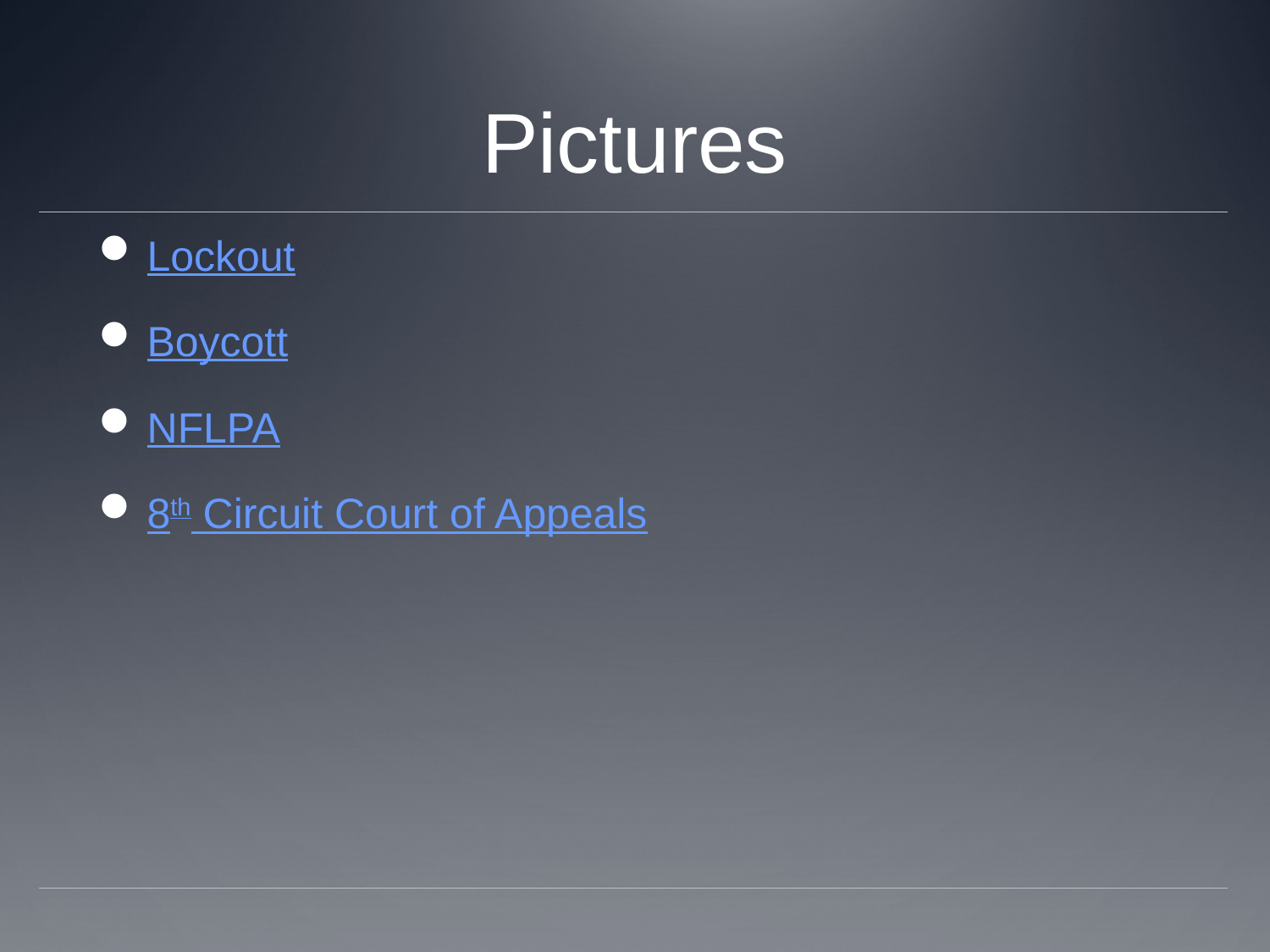

# Pictures
Lockout
Boycott
NFLPA
8th Circuit Court of Appeals